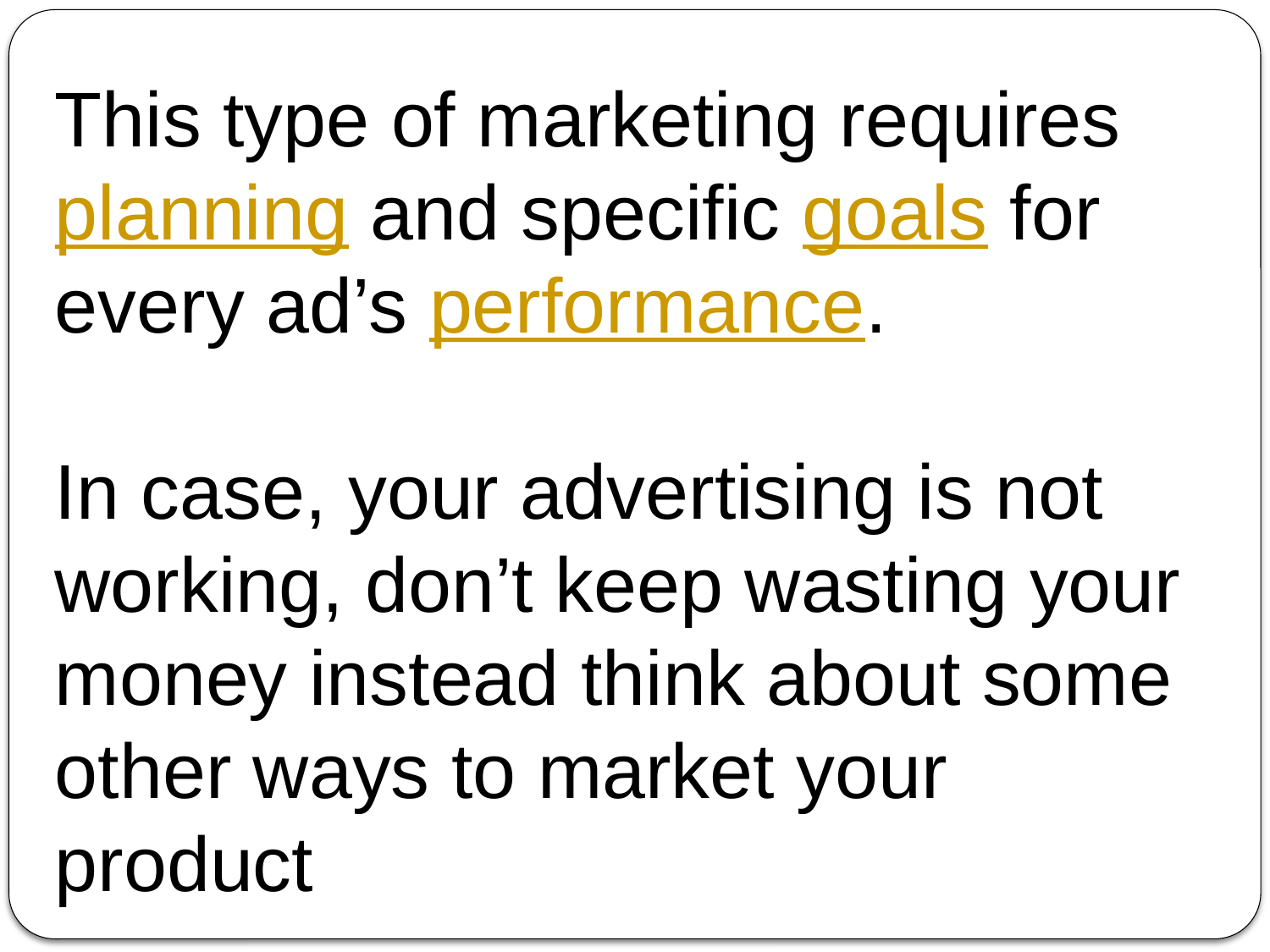

This type of marketing requires planning and specific goals for every ad’s performance.

In case, your advertising is not working, don’t keep wasting your money instead think about some other ways to market your product